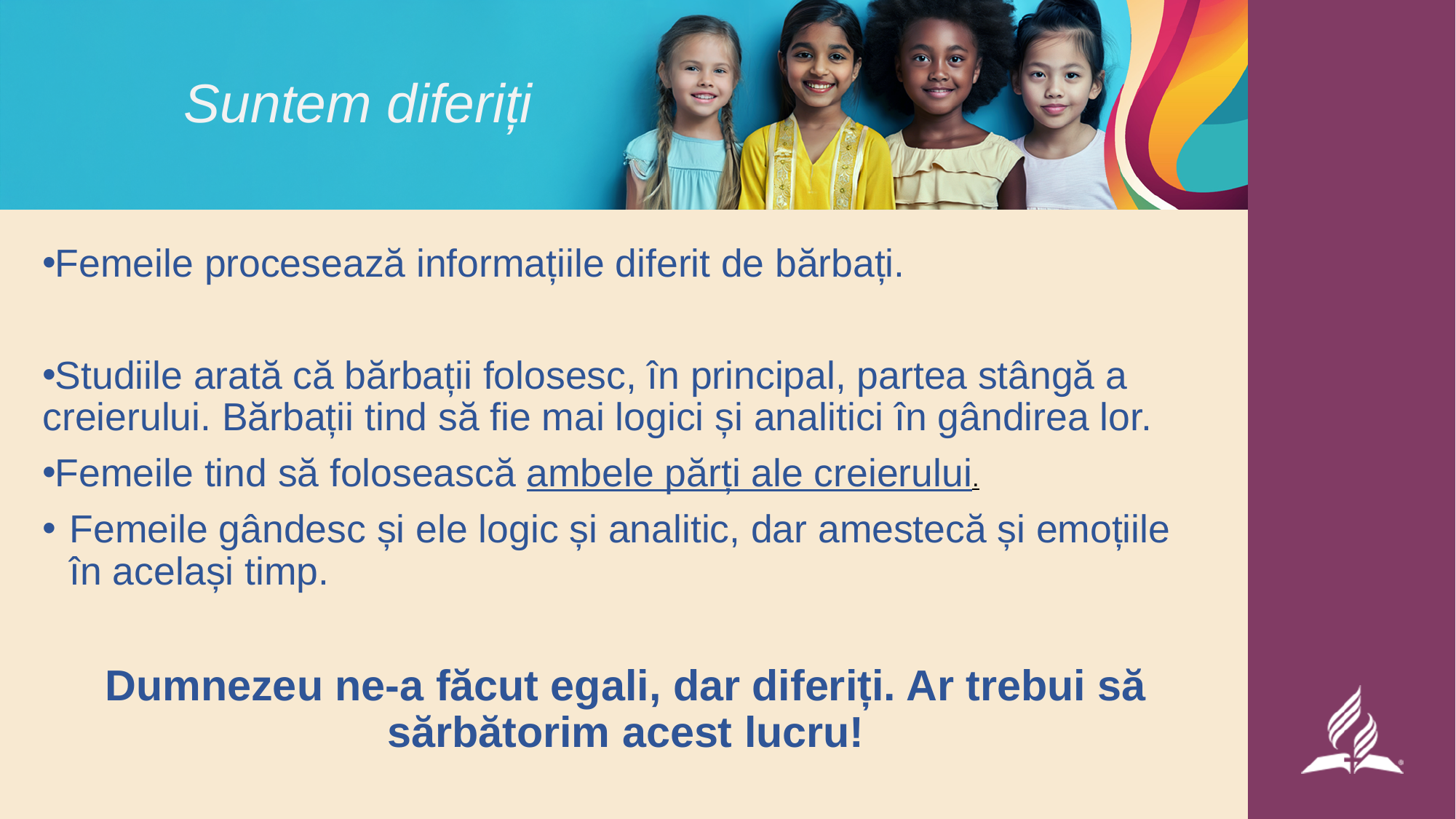

# Suntem diferiți
Femeile procesează informațiile diferit de bărbați.

Studiile arată că bărbații folosesc, în principal, partea stângă a creierului. Bărbații tind să fie mai logici și analitici în gândirea lor.
Femeile tind să folosească ambele părți ale creierului.
Femeile gândesc și ele logic și analitic, dar amestecă și emoțiile în același timp.

Dumnezeu ne-a făcut egali, dar diferiți. Ar trebui să sărbătorim acest lucru!